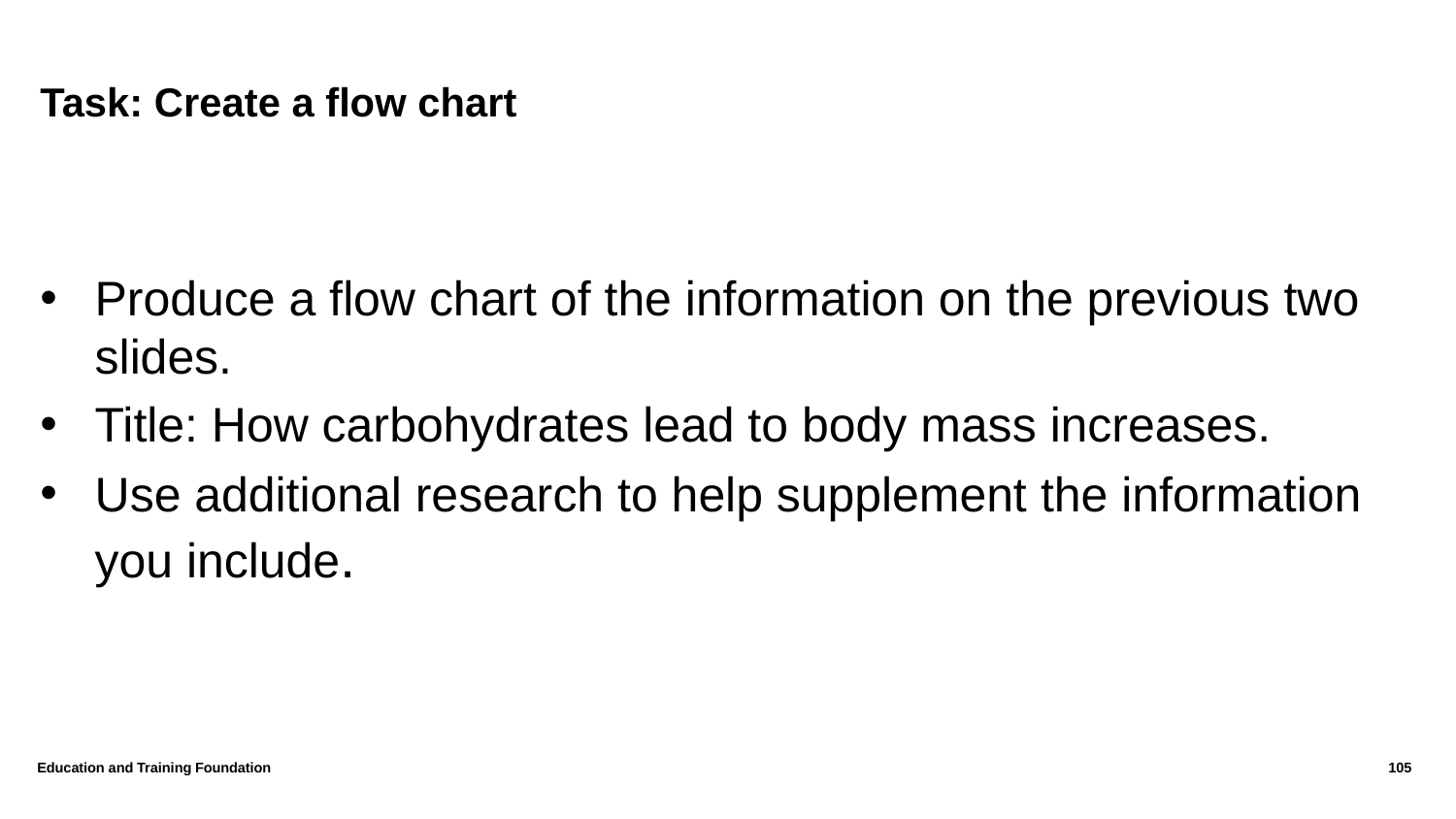

# Task: Create a flow chart
Produce a flow chart of the information on the previous two slides.
Title: How carbohydrates lead to body mass increases.
Use additional research to help supplement the information you include.
Education and Training Foundation
105